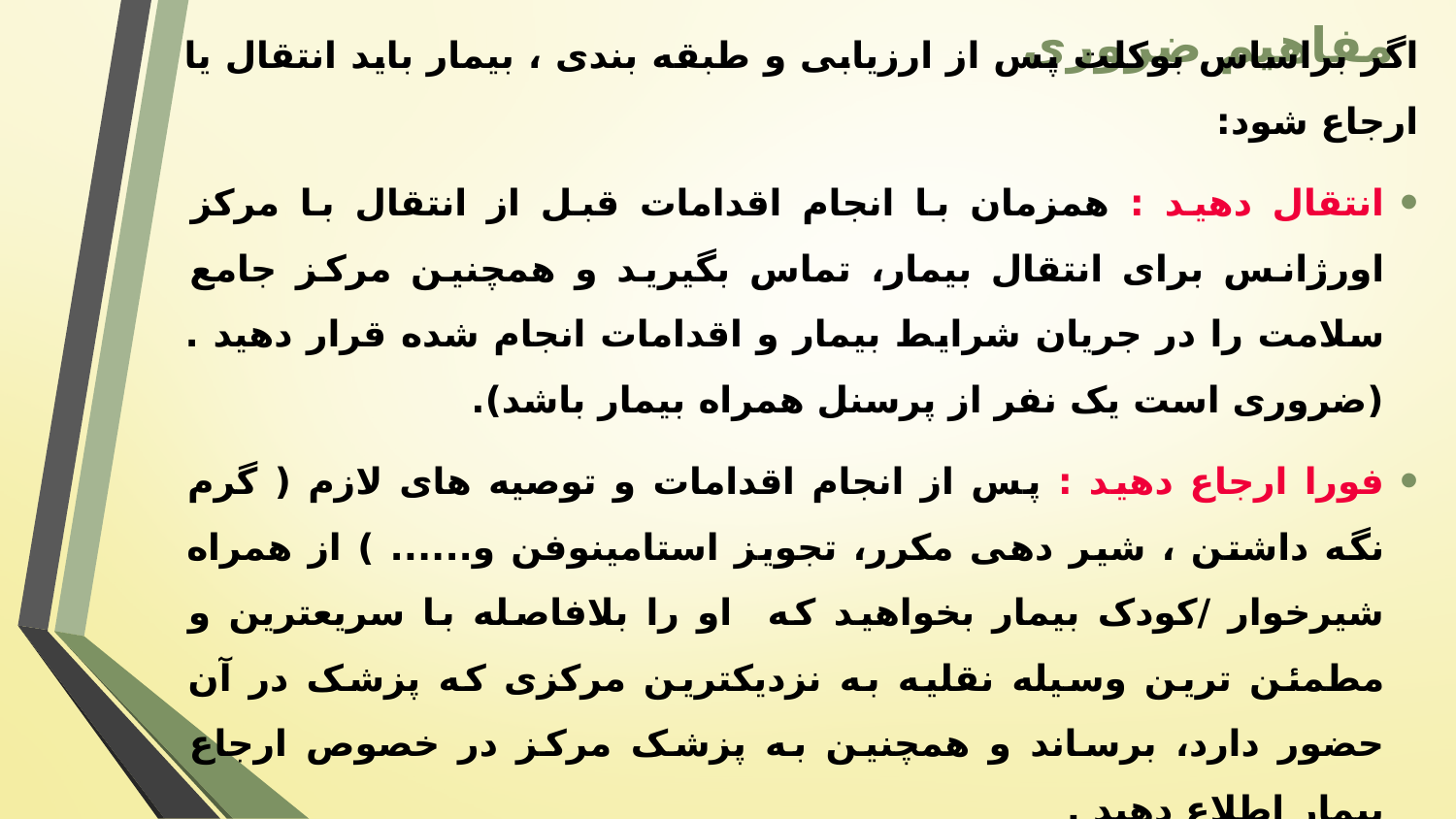

# مفاهیم ضروری
اگر براساس بوکلت پس از ارزیابی و طبقه بندی ، بیمار باید انتقال یا ارجاع شود:
انتقال دهید : همزمان با انجام اقدامات قبل از انتقال با مرکز اورژانس برای انتقال بیمار، تماس بگیرید و همچنین مرکز جامع سلامت را در جریان شرایط بیمار و اقدامات انجام شده قرار دهید . (ضروری است یک نفر از پرسنل همراه بیمار باشد).
فورا ارجاع دهید : پس از انجام اقدامات و توصیه های لازم ( گرم نگه داشتن ، شیر دهی مکرر، تجویز استامینوفن و...... ) از همراه شیرخوار /کودک بیمار بخواهید که  او را بلافاصله با سریعترین و مطمئن ترین وسیله نقلیه به نزدیکترین مرکزی که پزشک در آن حضور دارد، برساند و همچنین به پزشک مرکز در خصوص ارجاع بیمار اطلاع دهید .